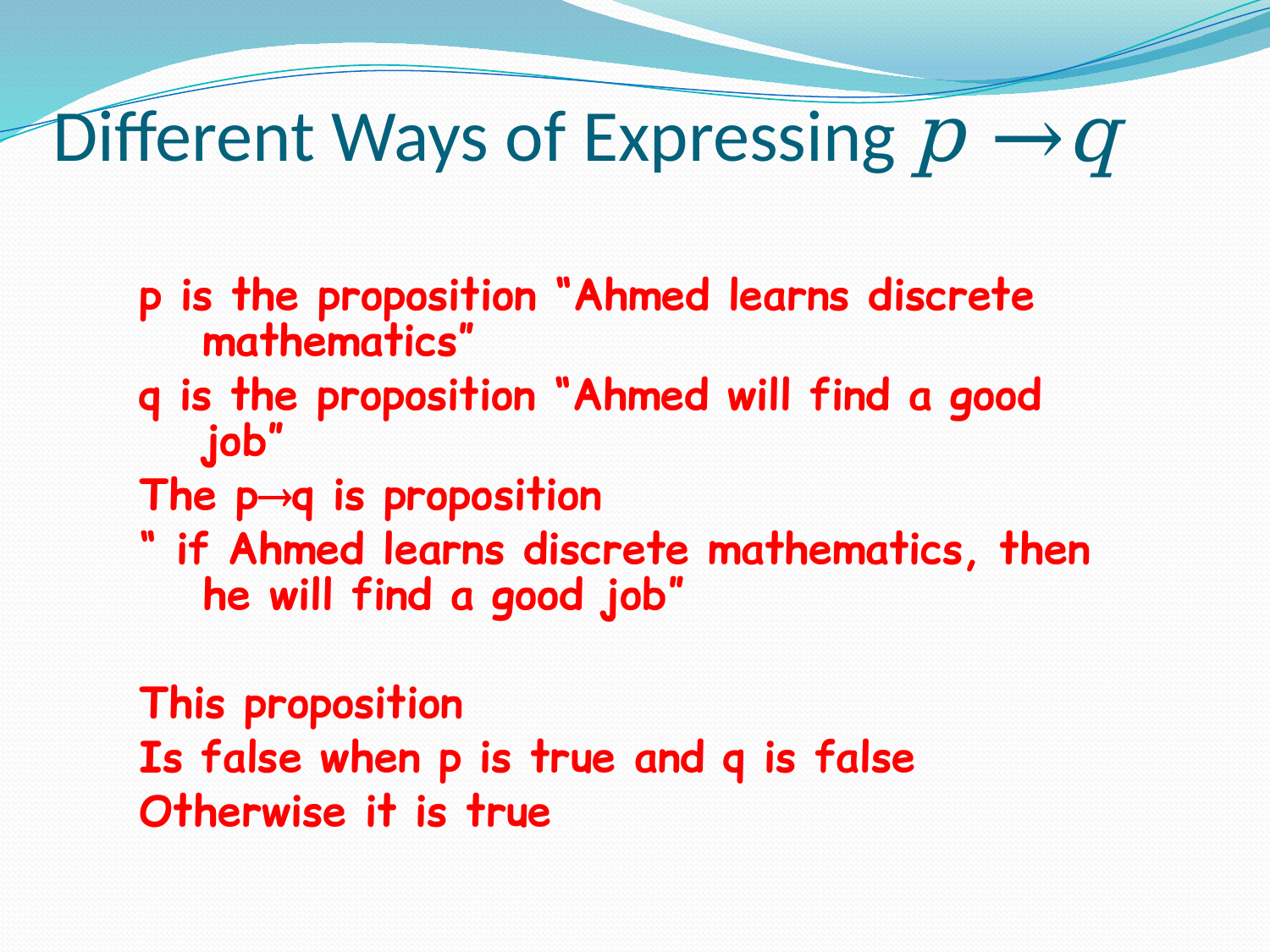

# Different Ways of Expressing p →q
p is the proposition “Ahmed learns discrete mathematics”
q is the proposition “Ahmed will find a good job”
The p→q is proposition
“ if Ahmed learns discrete mathematics, then he will find a good job”

This proposition
Is false when p is true and q is false
Otherwise it is true